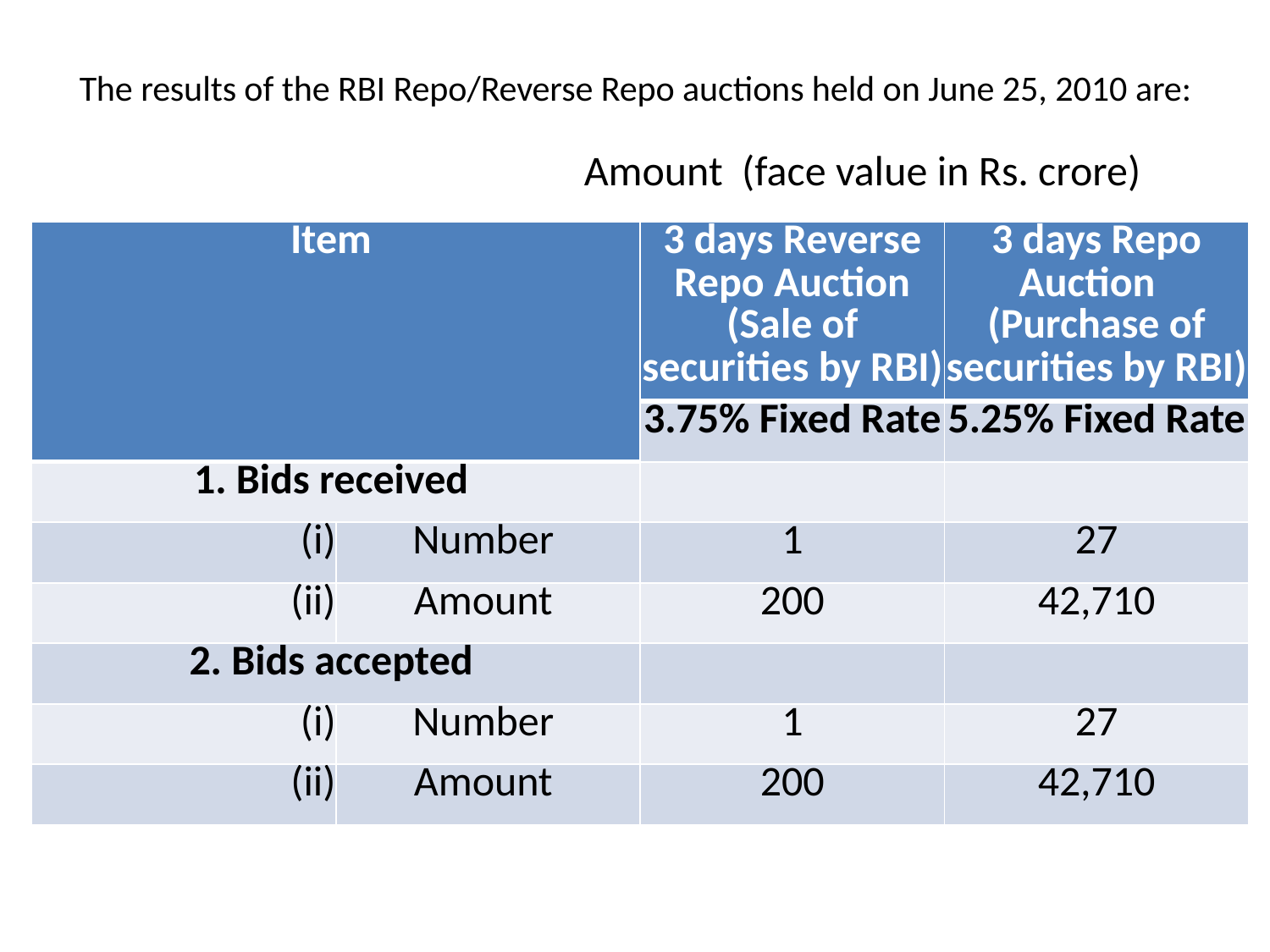

# The results of the RBI Repo/Reverse Repo auctions held on June 25, 2010 are:
Amount  (face value in Rs. crore)
| Item |  | 3 days Reverse Repo Auction (Sale of securities by RBI) | 3 days Repo Auction  (Purchase of securities by RBI) |
| --- | --- | --- | --- |
|  |  | 3.75% Fixed Rate | 5.25% Fixed Rate |
| 1. Bids received |  |  |  |
| (i) | Number | 1 | 27 |
| (ii) | Amount | 200 | 42,710 |
| 2. Bids accepted |  |  |  |
| (i) | Number | 1 | 27 |
| (ii) | Amount | 200 | 42,710 |